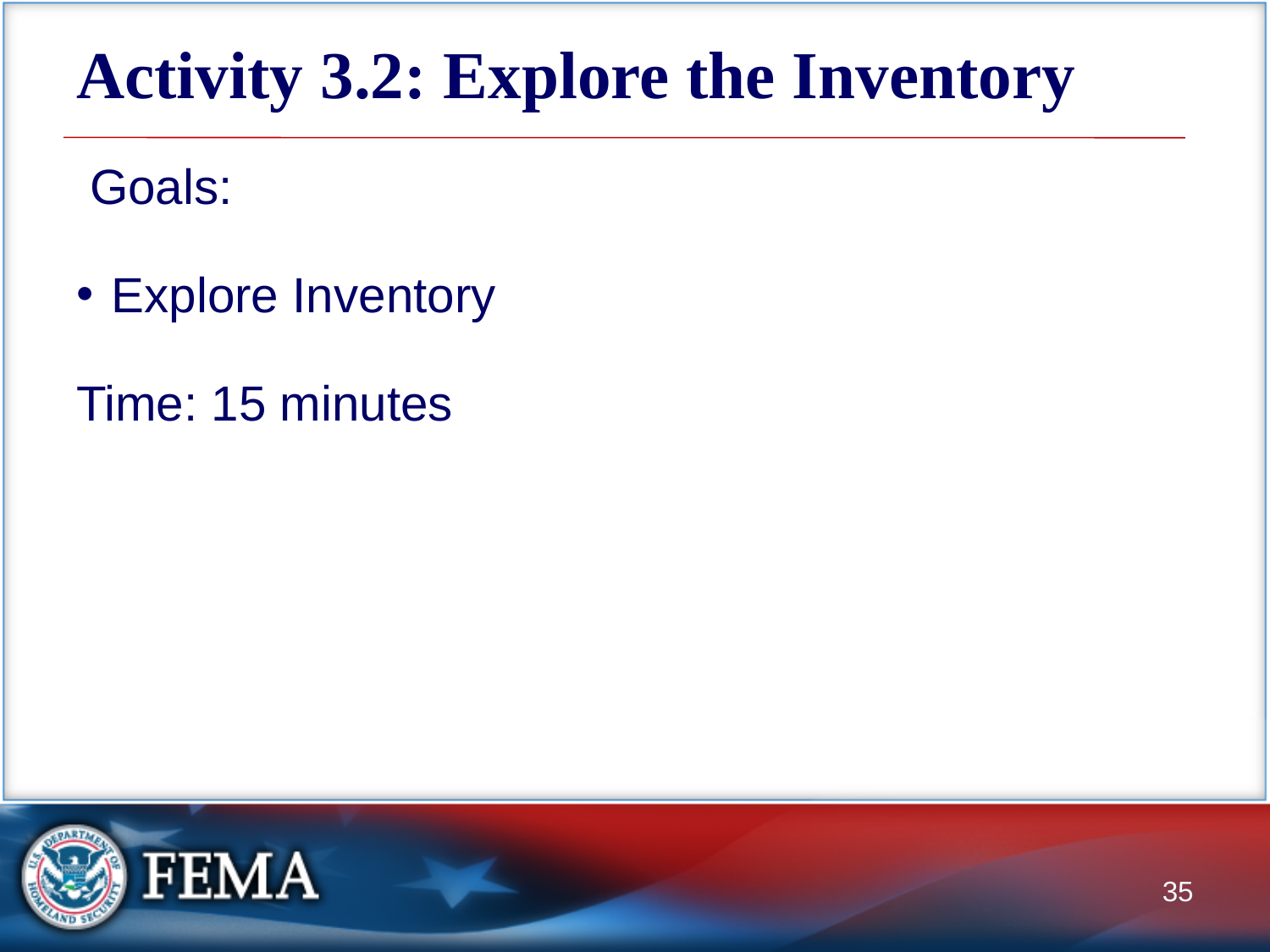

# Activity 3.2: Explore the Inventory
 Goals:
Explore Inventory
Time: 15 minutes
35